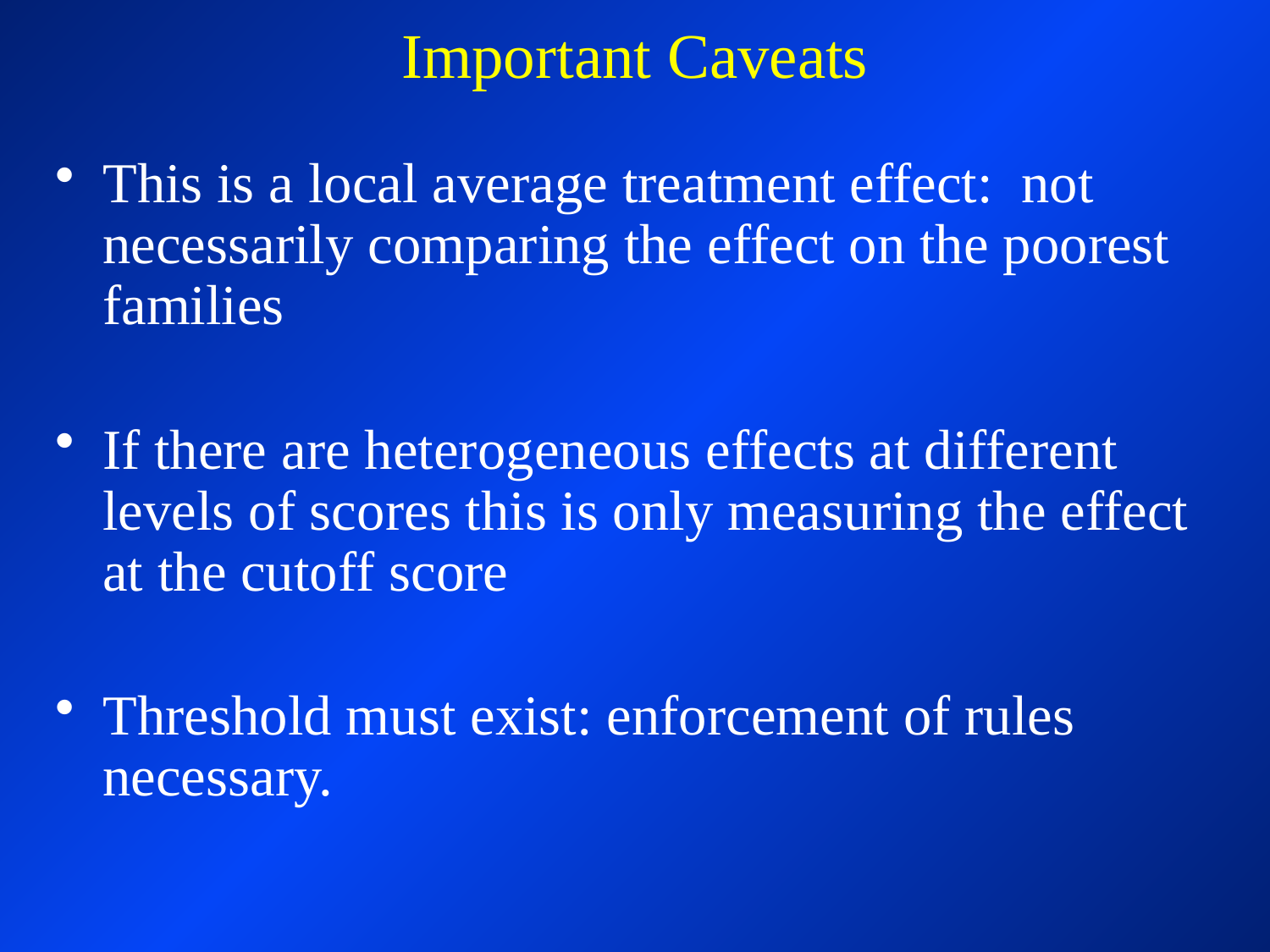

# Important Caveats
This is a local average treatment effect:  not necessarily comparing the effect on the poorest families

If there are heterogeneous effects at different levels of scores this is only measuring the effect at the cutoff score

Threshold must exist: enforcement of rules necessary.